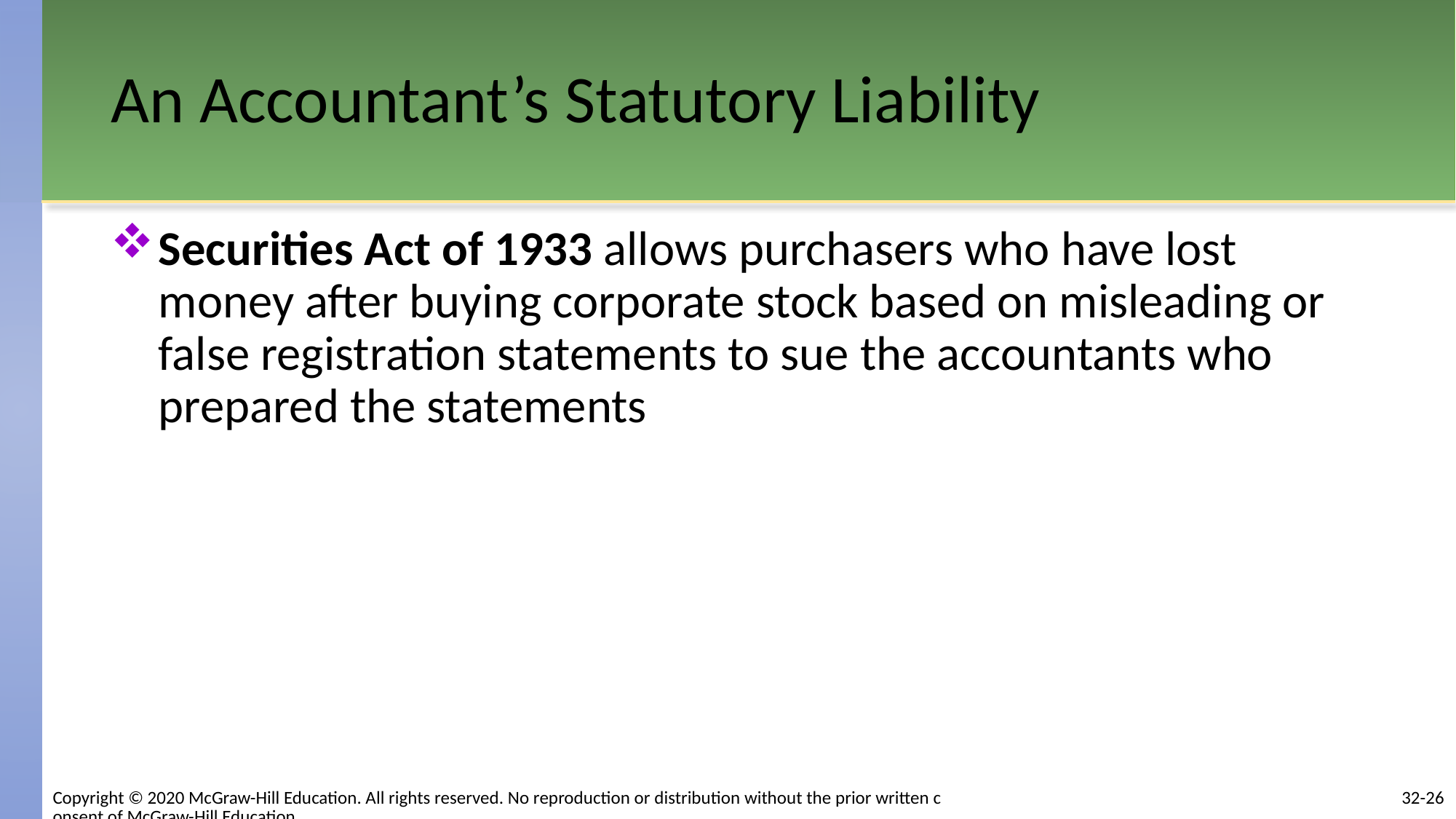

# An Accountant’s Statutory Liability
Securities Act of 1933 allows purchasers who have lost money after buying corporate stock based on misleading or false registration statements to sue the accountants who prepared the statements
32-26
Copyright © 2020 McGraw-Hill Education. All rights reserved. No reproduction or distribution without the prior written consent of McGraw-Hill Education.